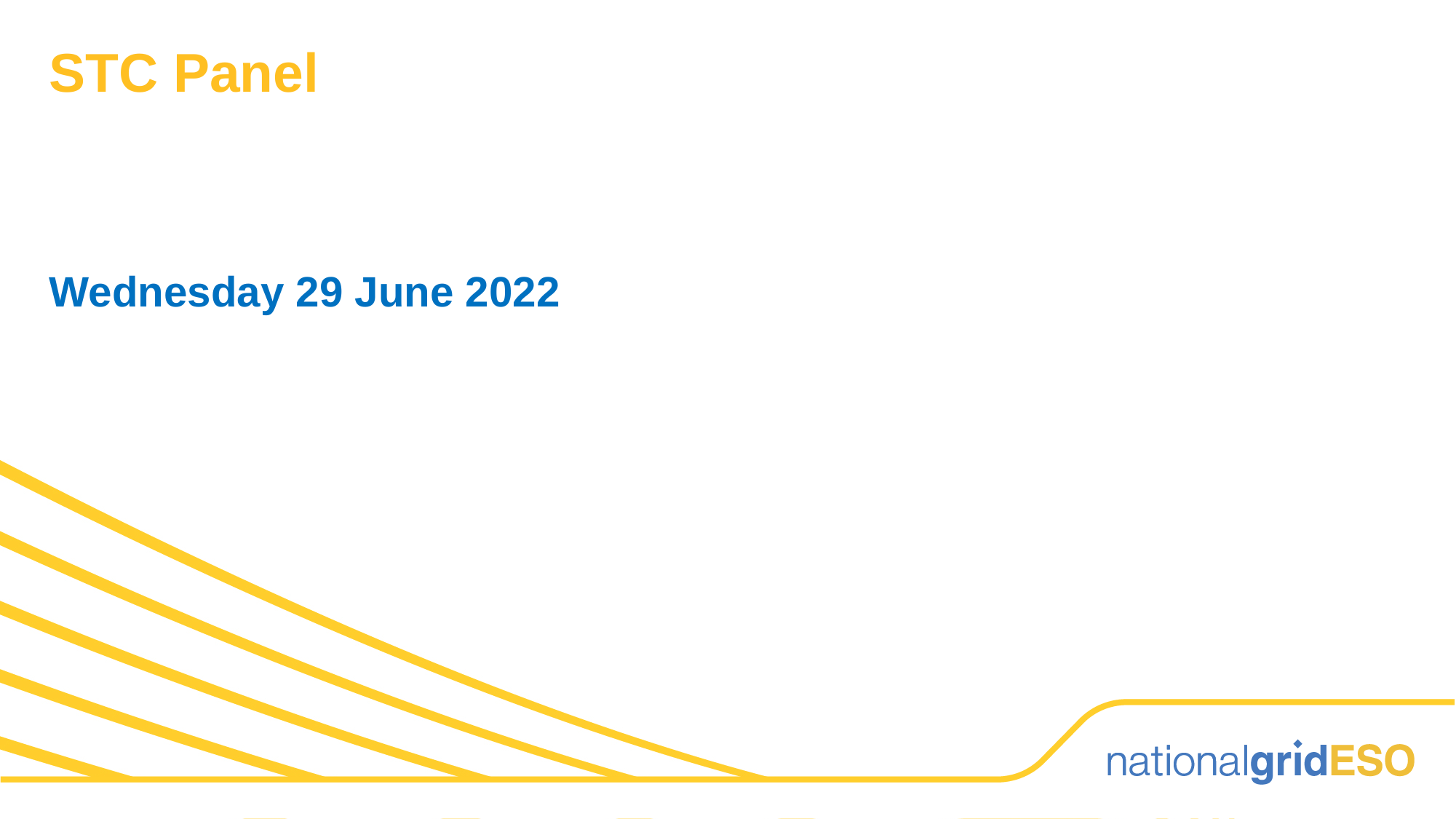

STC Panel
# Wednesday 29 June 2022